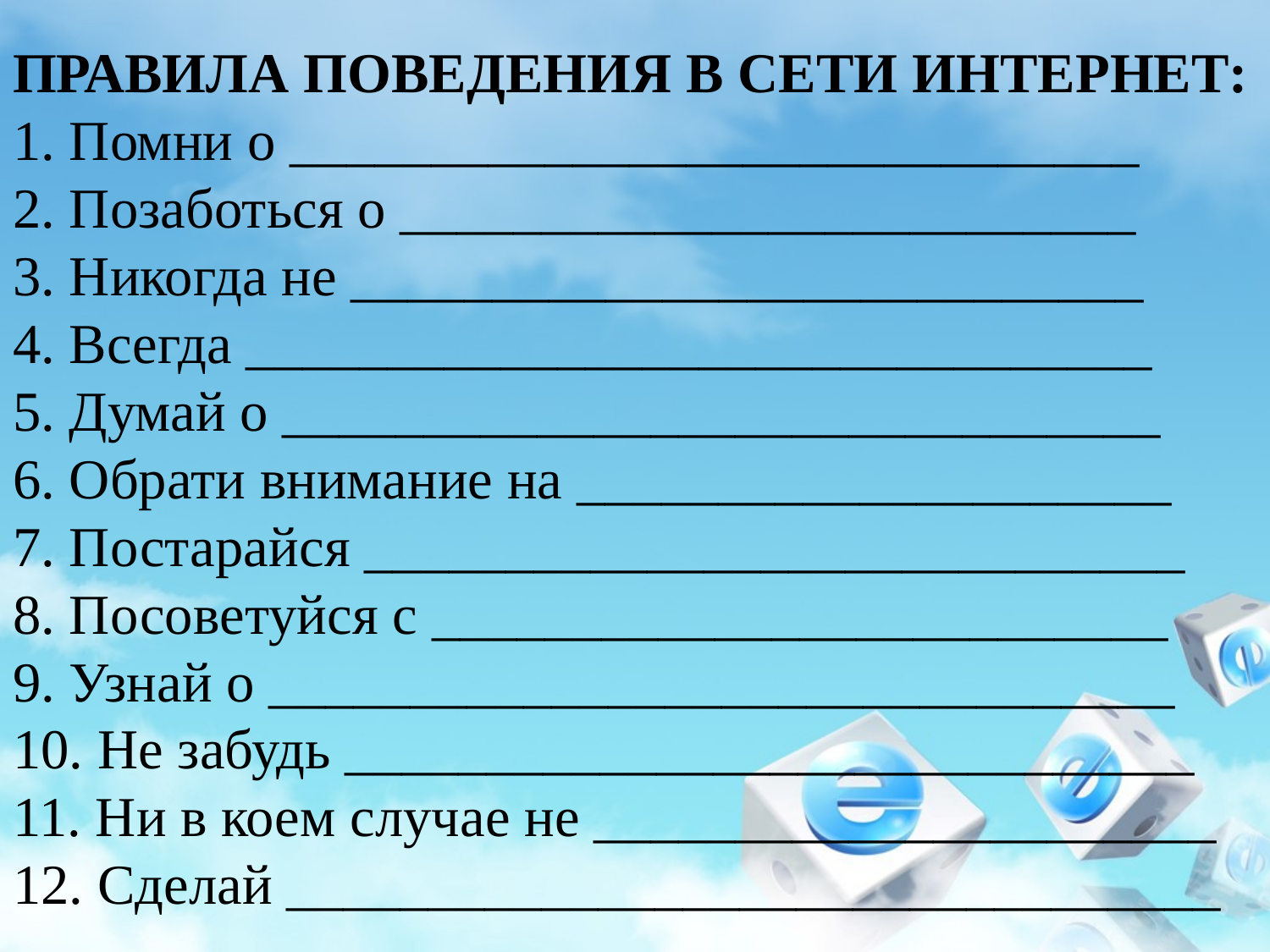

# ПРАВИЛА ПОВЕДЕНИЯ В СЕТИ ИНТЕРНЕТ: 1. Помни о ______________________________ 2. Позаботься о __________________________ 3. Никогда не ____________________________ 4. Всегда ________________________________ 5. Думай о _______________________________ 6. Обрати внимание на _____________________ 7. Постарайся _____________________________ 8. Посоветуйся с __________________________ 9. Узнай о ________________________________ 10. Не забудь ______________________________ 11. Ни в коем случае не ______________________ 12. Сделай _________________________________